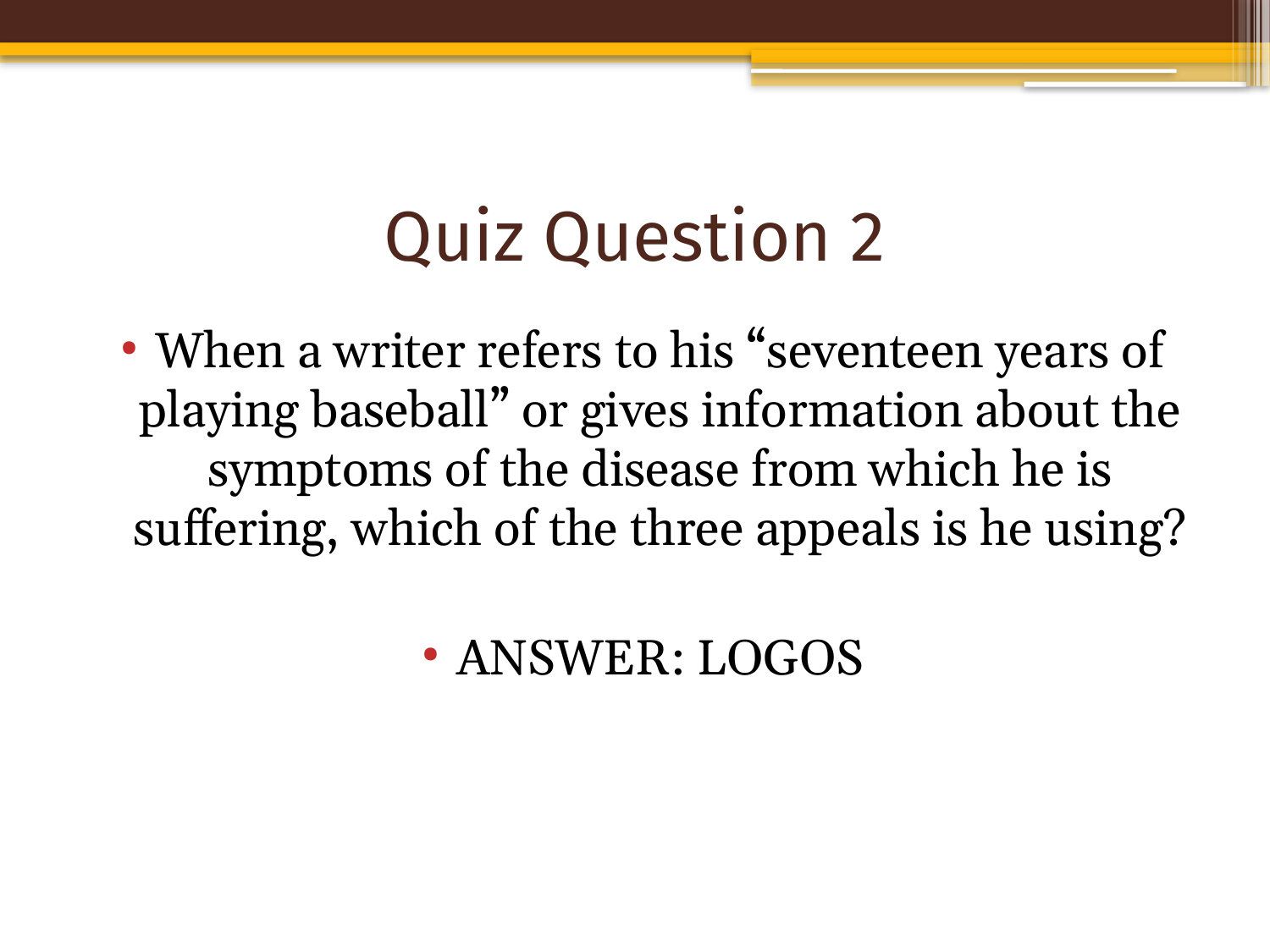

# Quiz Question 2
When a writer refers to his “seventeen years of playing baseball” or gives information about the symptoms of the disease from which he is suffering, which of the three appeals is he using?

ANSWER: LOGOS